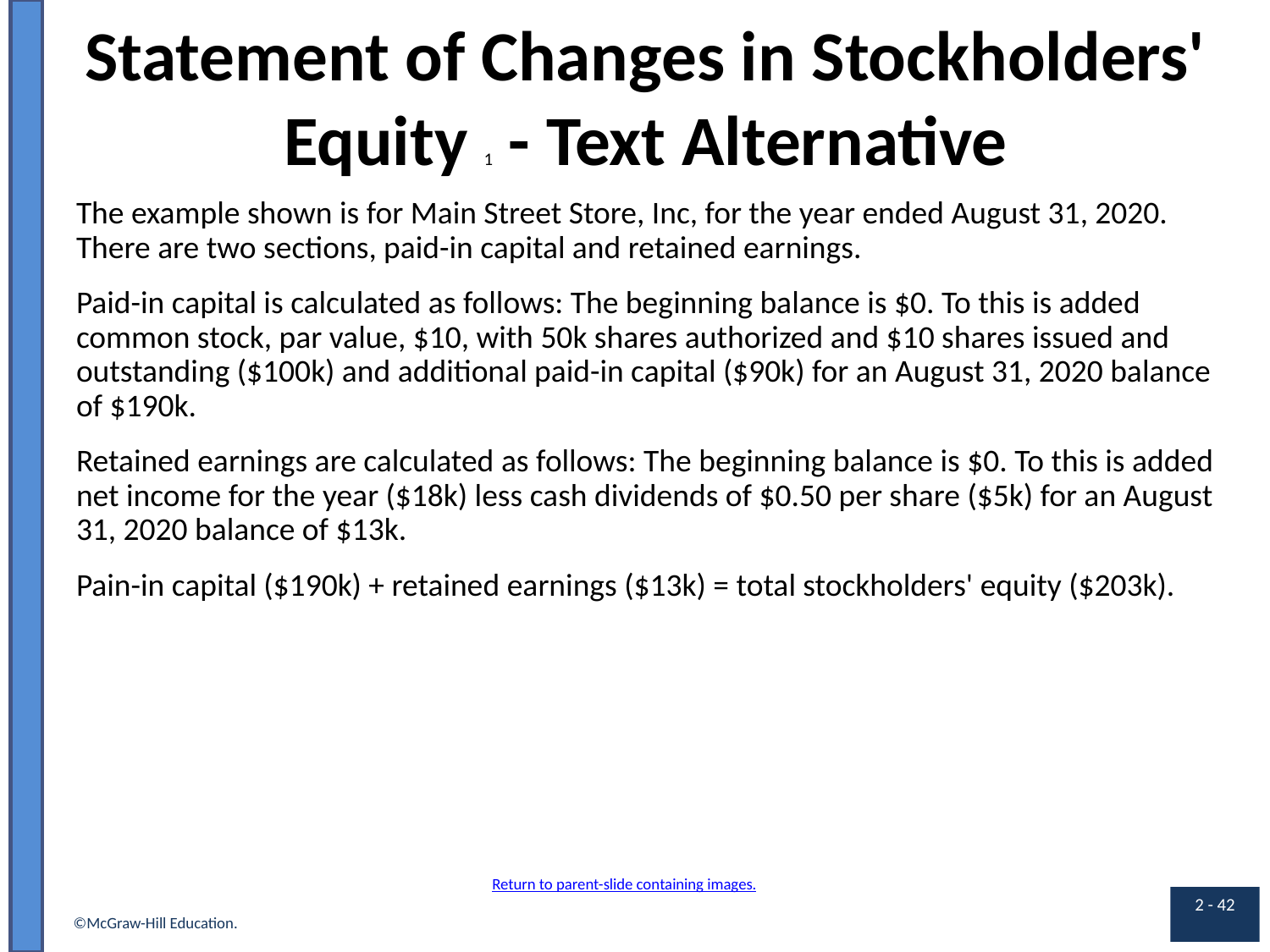

# Statement of Changes in Stockholders' Equity 1 - Text Alternative
The example shown is for Main Street Store, Inc, for the year ended August 31, 2020. There are two sections, paid-in capital and retained earnings.
Paid-in capital is calculated as follows: The beginning balance is $0. To this is added common stock, par value, $10, with 50k shares authorized and $10 shares issued and outstanding ($100k) and additional paid-in capital ($90k) for an August 31, 2020 balance of $190k.
Retained earnings are calculated as follows: The beginning balance is $0. To this is added net income for the year ($18k) less cash dividends of $0.50 per share ($5k) for an August 31, 2020 balance of $13k.
Pain-in capital ($190k) + retained earnings ($13k) = total stockholders' equity ($203k).
Return to parent-slide containing images.